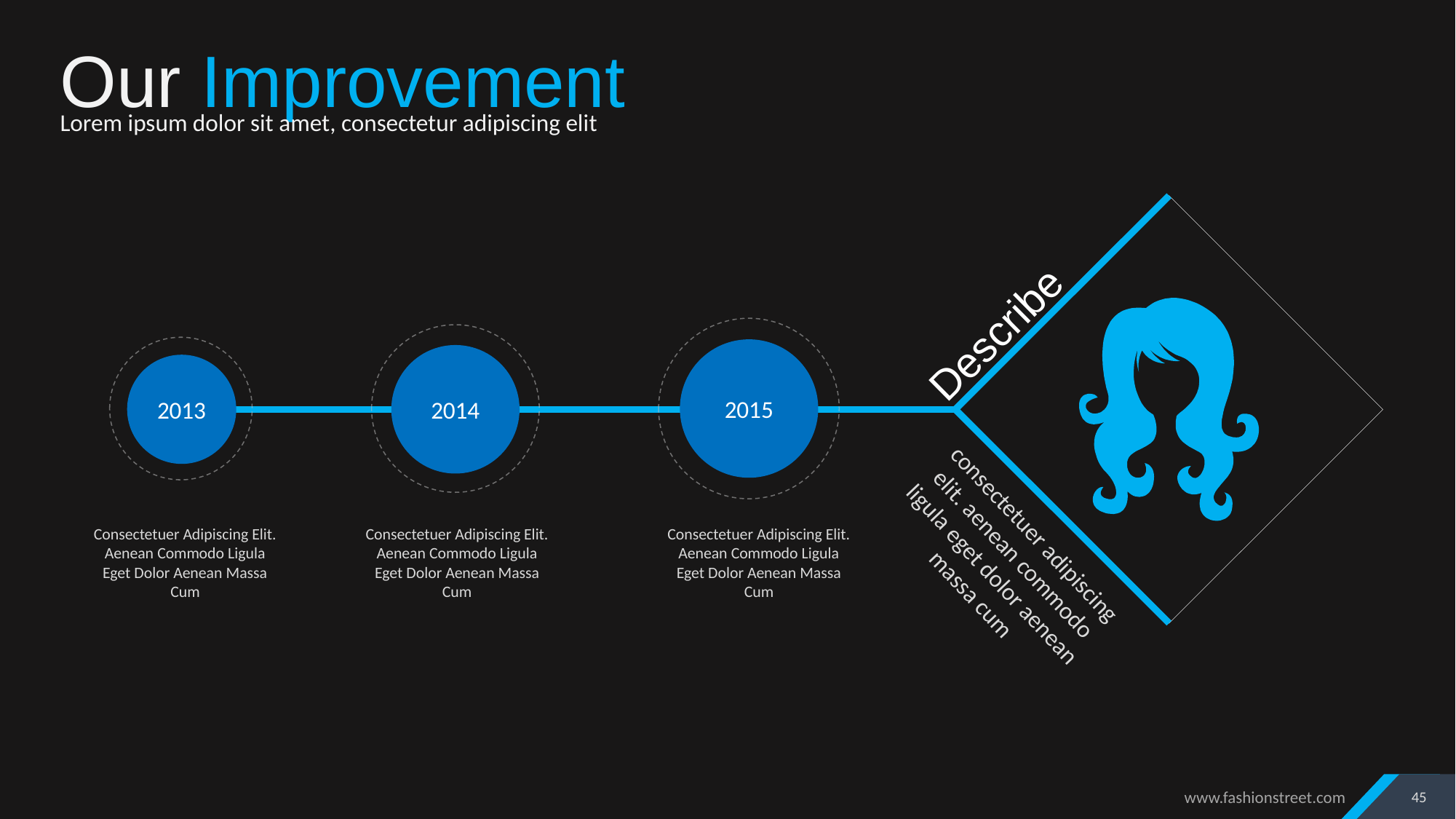

Our Improvement
Lorem ipsum dolor sit amet, consectetur adipiscing elit

Describe

2015
2014
2013
consectetuer adipiscing elit. aenean commodo ligula eget dolor aenean massa cum
Consectetuer Adipiscing Elit. Aenean Commodo Ligula Eget Dolor Aenean Massa Cum
Consectetuer Adipiscing Elit. Aenean Commodo Ligula Eget Dolor Aenean Massa Cum
Consectetuer Adipiscing Elit. Aenean Commodo Ligula Eget Dolor Aenean Massa Cum
45